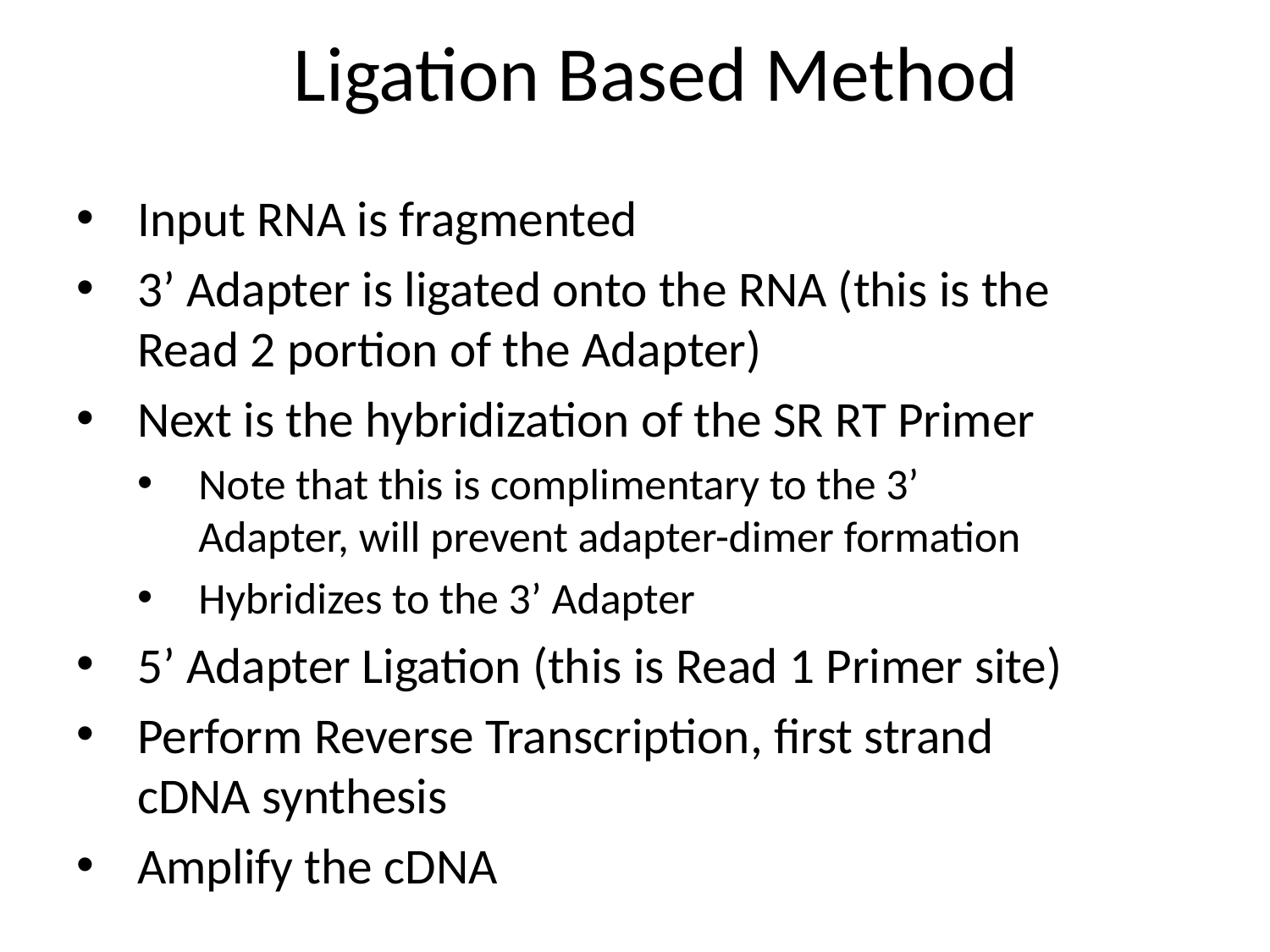

# Ligation Based Method
Input RNA is fragmented
3’ Adapter is ligated onto the RNA (this is the Read 2 portion of the Adapter)
Next is the hybridization of the SR RT Primer
Note that this is complimentary to the 3’ Adapter, will prevent adapter-dimer formation
Hybridizes to the 3’ Adapter
5’ Adapter Ligation (this is Read 1 Primer site)
Perform Reverse Transcription, first strand cDNA synthesis
Amplify the cDNA